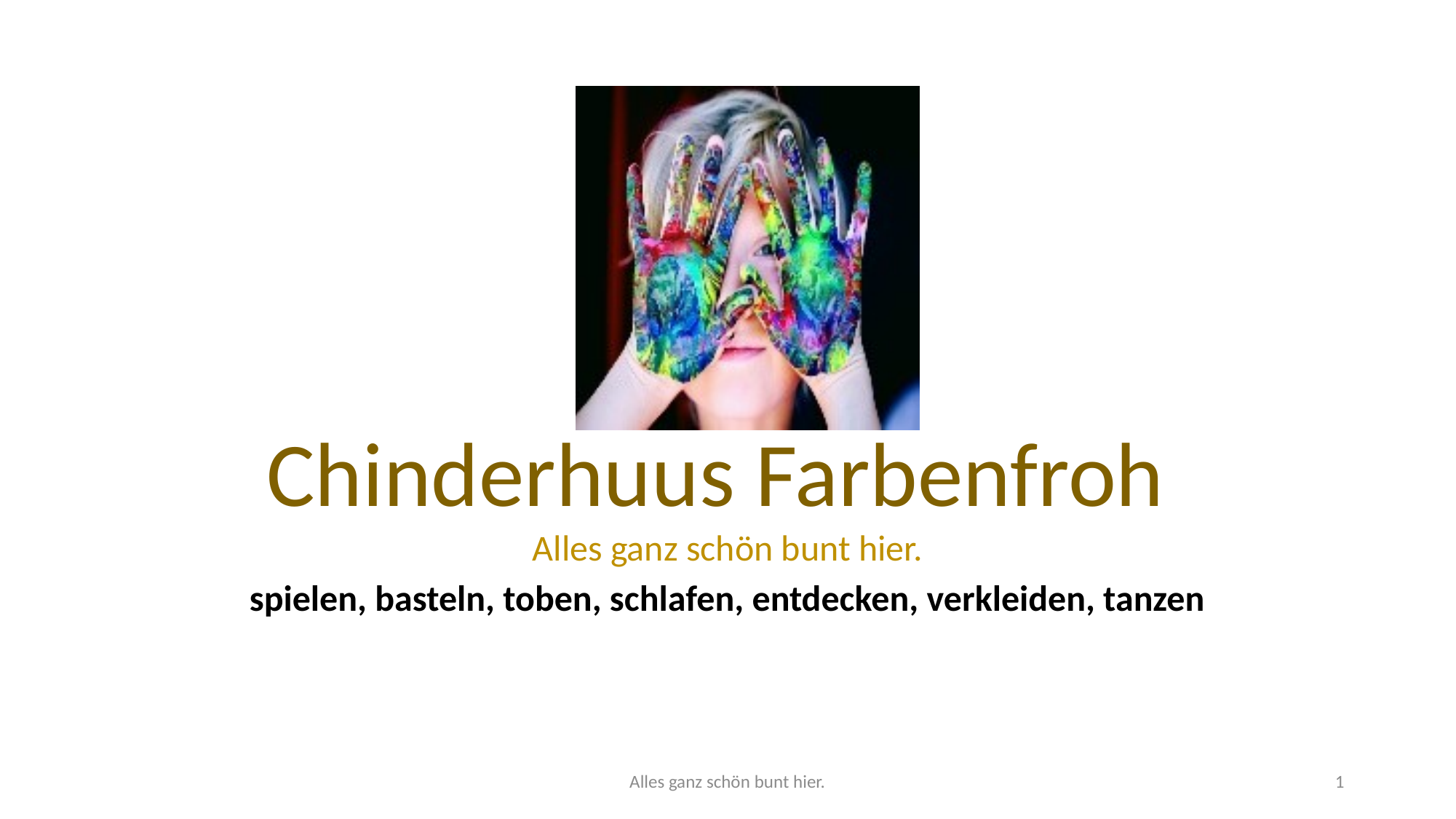

# Chinderhuus Farbenfroh
Alles ganz schön bunt hier.
spielen, basteln, toben, schlafen, entdecken, verkleiden, tanzen

Alles ganz schön bunt hier.
1